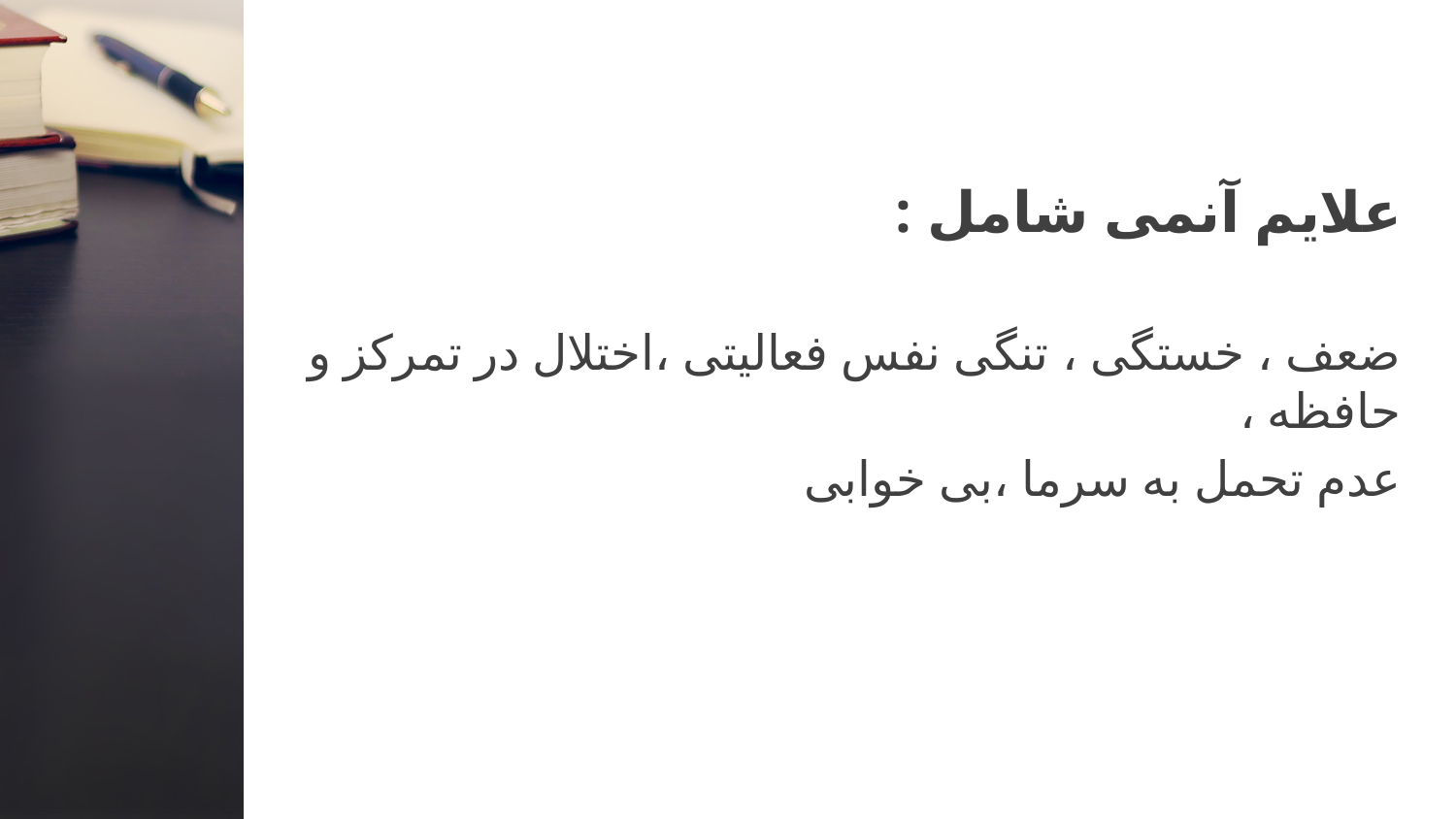

علایم آنمی شامل :

ضعف ، خستگی ، تنگی نفس فعالیتی ،اختلال در تمرکز و حافظه ،
عدم تحمل به سرما ،بی خوابی